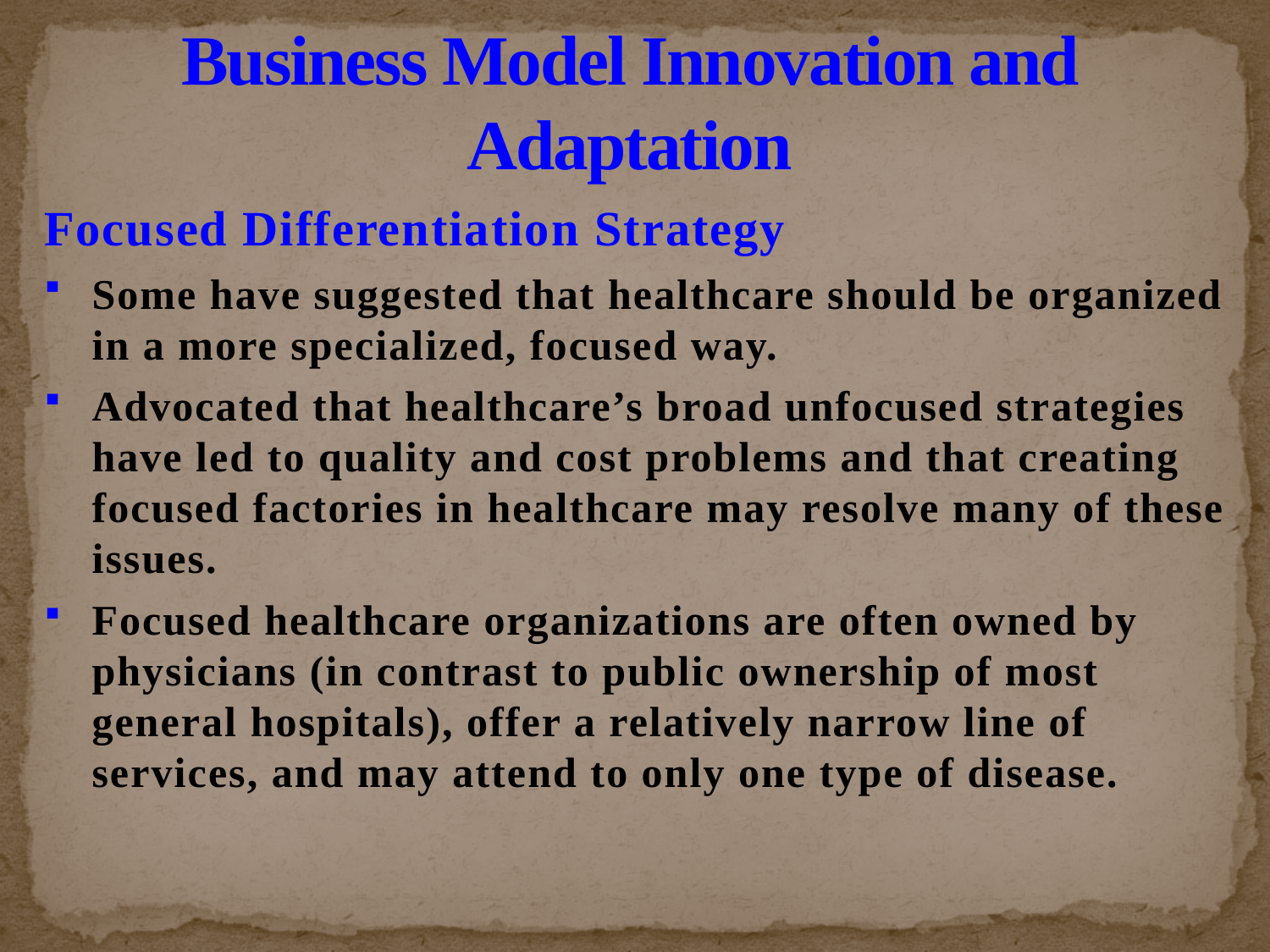

# Business Model Innovation and Adaptation
Focused Differentiation Strategy
Some have suggested that healthcare should be organized in a more specialized, focused way.
Advocated that healthcare’s broad unfocused strategies have led to quality and cost problems and that creating focused factories in healthcare may resolve many of these issues.
Focused healthcare organizations are often owned by physicians (in contrast to public ownership of most general hospitals), offer a relatively narrow line of services, and may attend to only one type of disease.